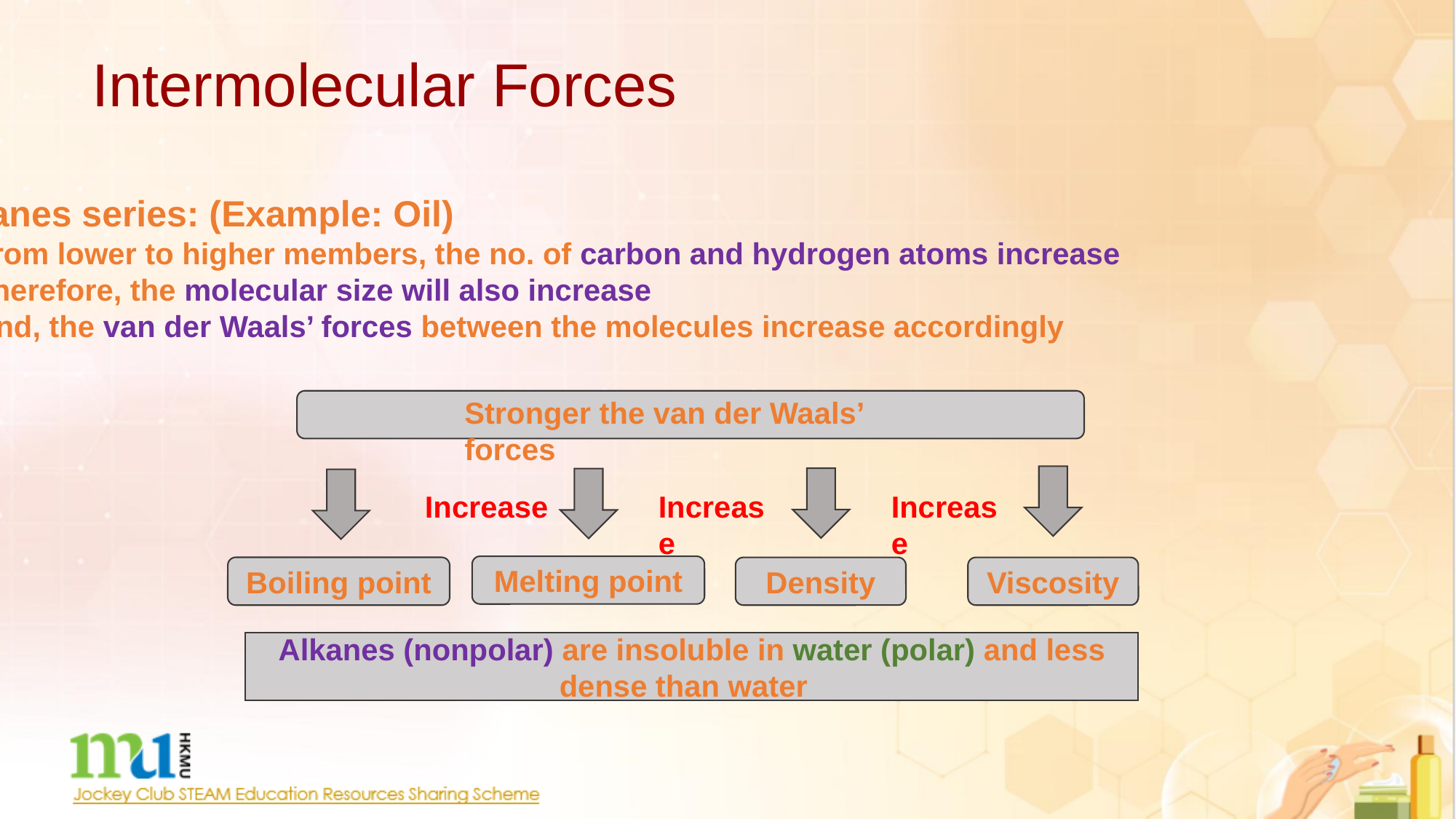

Intermolecular Forces
Alkanes series: (Example: Oil)
From lower to higher members, the no. of carbon and hydrogen atoms increase
Therefore, the molecular size will also increase
And, the van der Waals’ forces between the molecules increase accordingly
Stronger the van der Waals’ forces

Increase
Increase
Increase
Melting point
Boiling point
Viscosity
Density
Alkanes (nonpolar) are insoluble in water (polar) and less dense than water